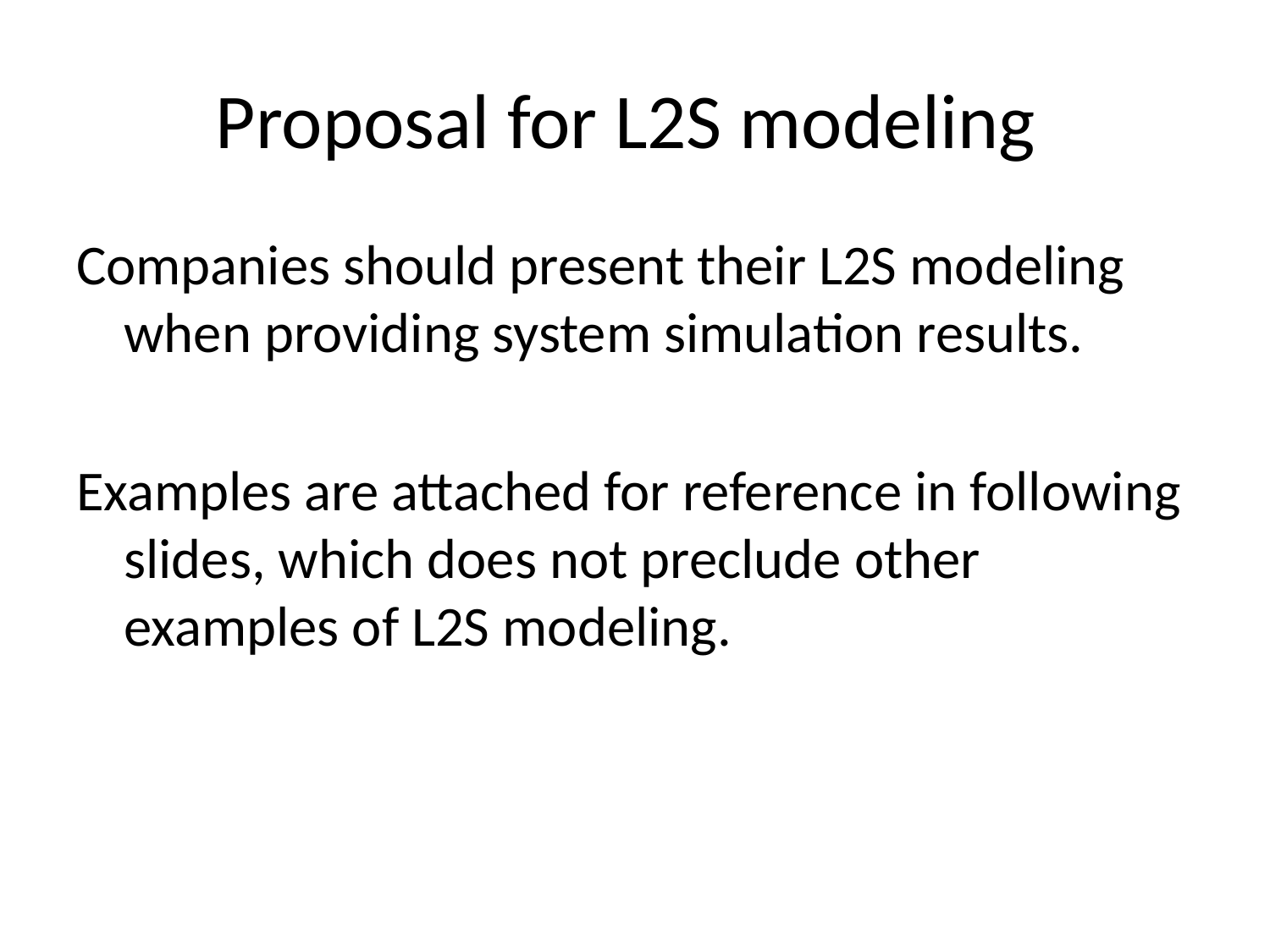

# Proposal for L2S modeling
Companies should present their L2S modeling when providing system simulation results.

Examples are attached for reference in following slides, which does not preclude other examples of L2S modeling.